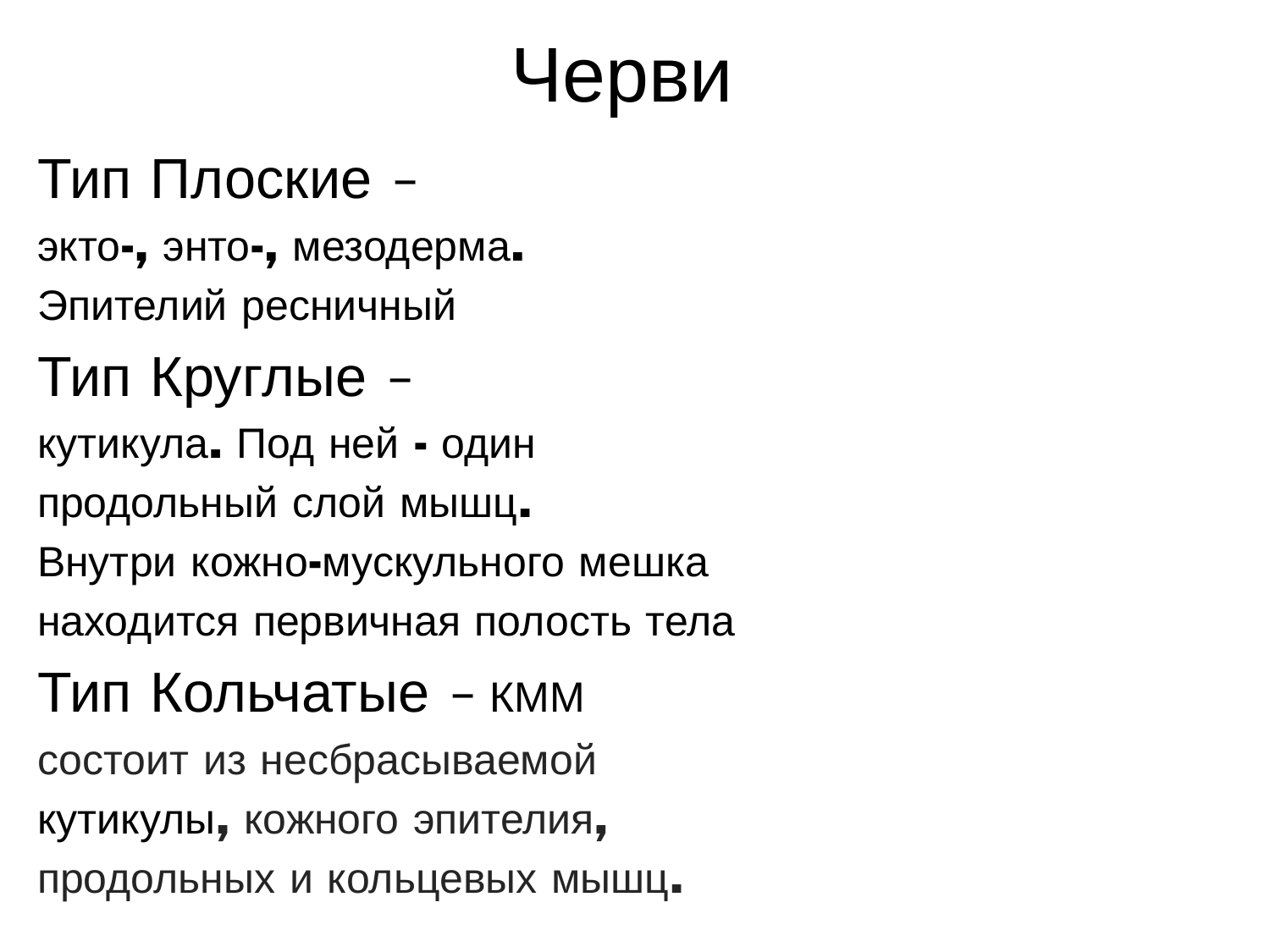

# Черви
Тип Плоские –
экто-, энто-, мезодерма.
Эпителий ресничный
Тип Круглые –
кутикула. Под ней - один
продольный слой мышц.
Внутри кожно-мускульного мешка
находится первичная полость тела
Тип Кольчатые – КММ
состоит из несбрасываемой
кутикулы, кожного эпителия,
продольных и кольцевых мышц.